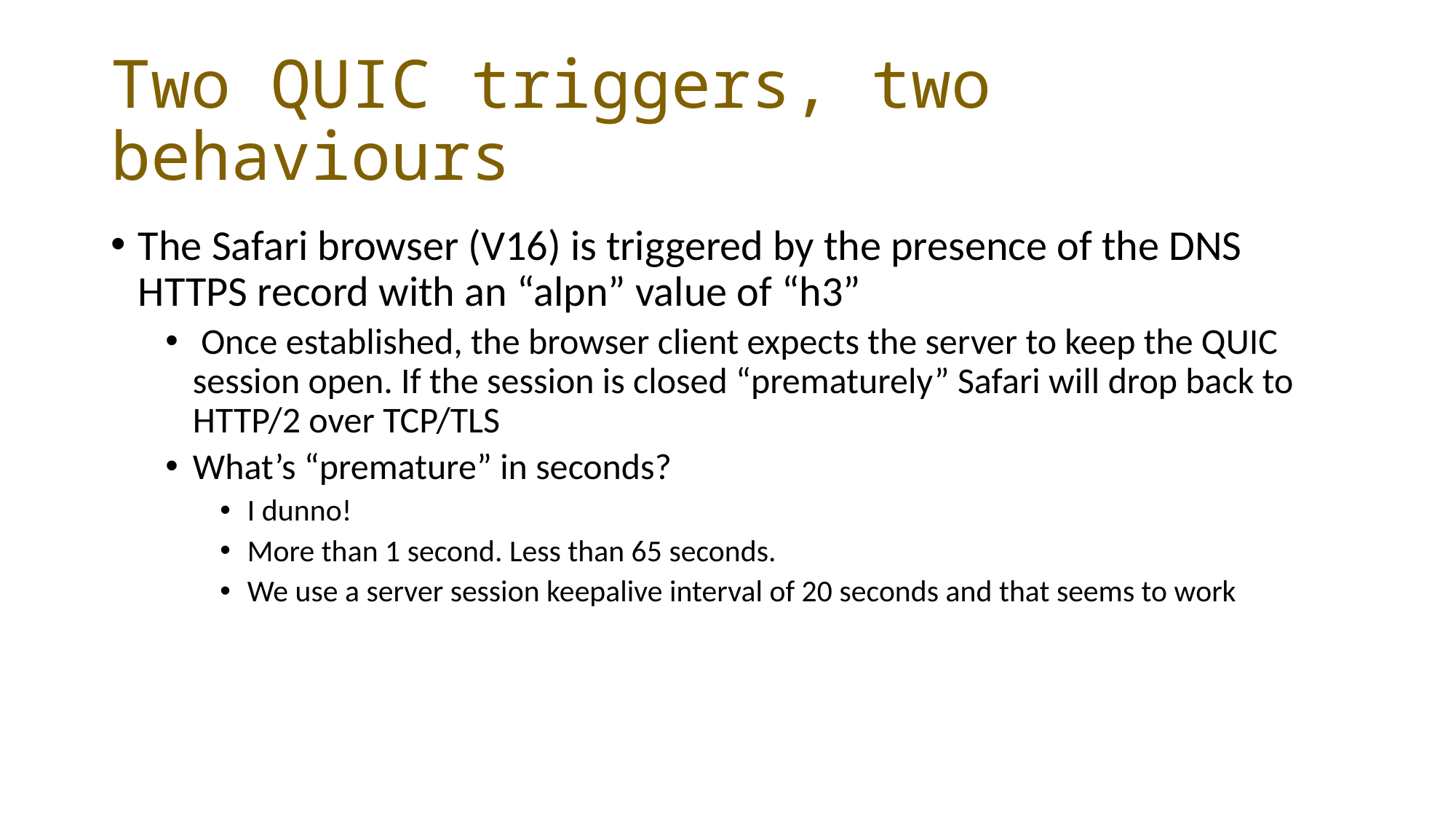

# Two QUIC triggers, two behaviours
The Safari browser (V16) is triggered by the presence of the DNS HTTPS record with an “alpn” value of “h3”
 Once established, the browser client expects the server to keep the QUIC session open. If the session is closed “prematurely” Safari will drop back to HTTP/2 over TCP/TLS
What’s “premature” in seconds?
I dunno!
More than 1 second. Less than 65 seconds.
We use a server session keepalive interval of 20 seconds and that seems to work